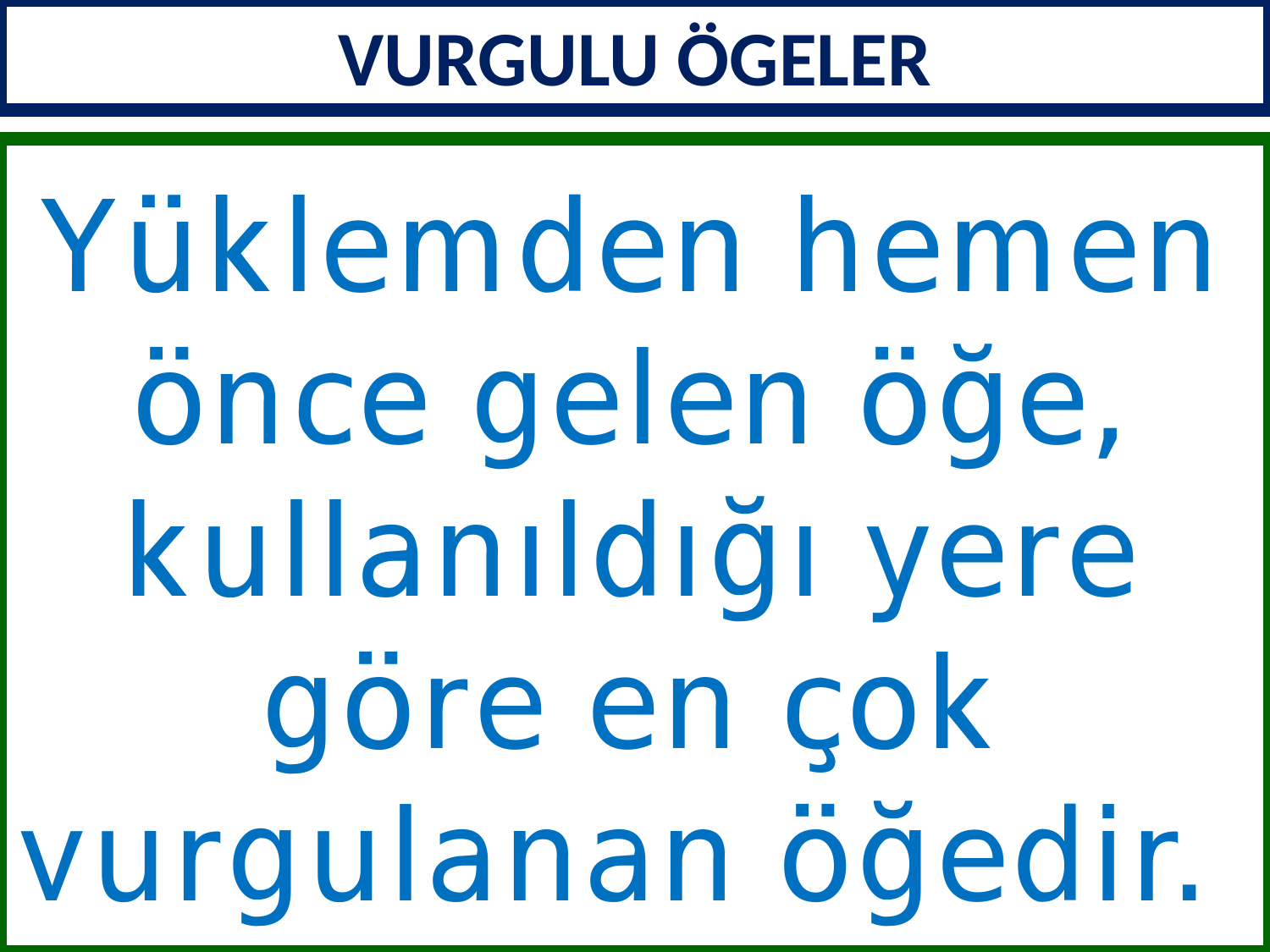

VURGULU ÖGELER
Yüklemden hemen önce gelen öğe, kullanıldığı yere göre en çok vurgulanan öğedir.